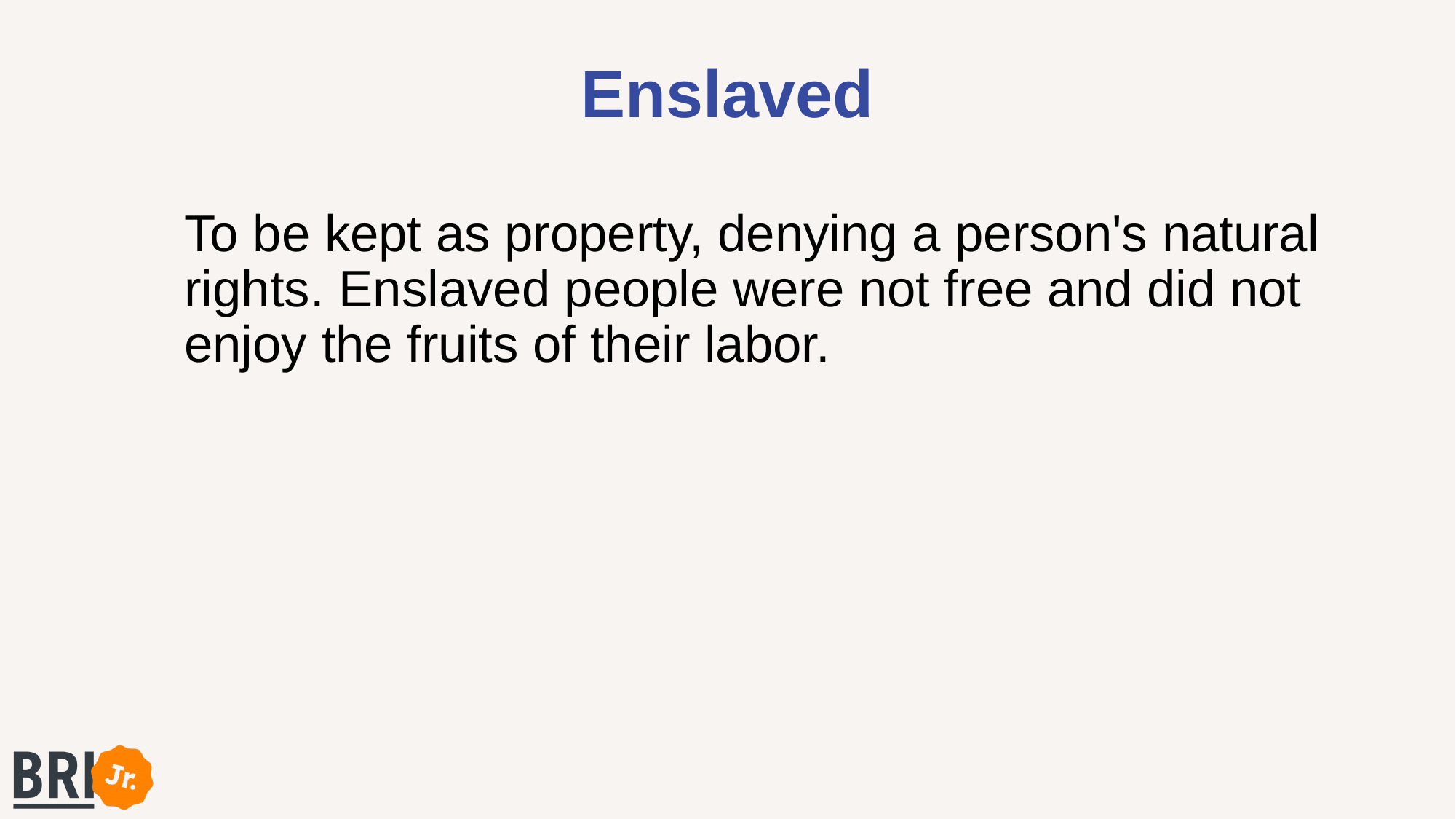

# Enslaved
To be kept as property, denying a person's natural rights. Enslaved people were not free and did not enjoy the fruits of their labor.